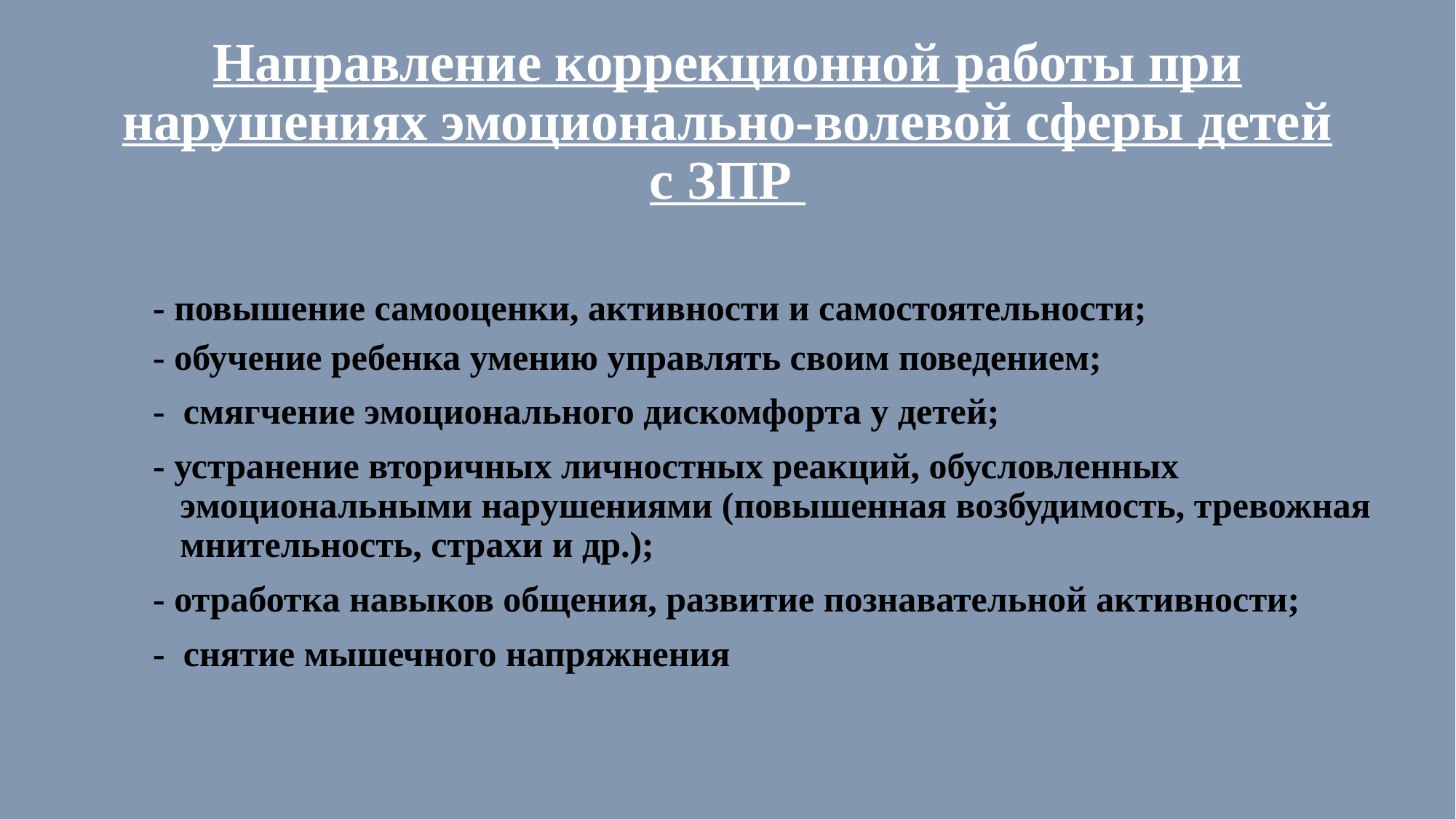

# Направление коррекционной работы при нарушениях эмоционально-волевой сферы детей с ЗПР

- повышение самооценки, активности и самостоятельности;
- обучение ребенка умению управлять своим поведением;
-  смягчение эмоционального дискомфорта у детей;
- устранение вторичных личностных реакций, обусловленных эмоциональными нарушениями (повышенная возбудимость, тревожная мнительность, страхи и др.);
- отработка навыков общения, развитие познавательной активности;
-  снятие мышечного напряжнения